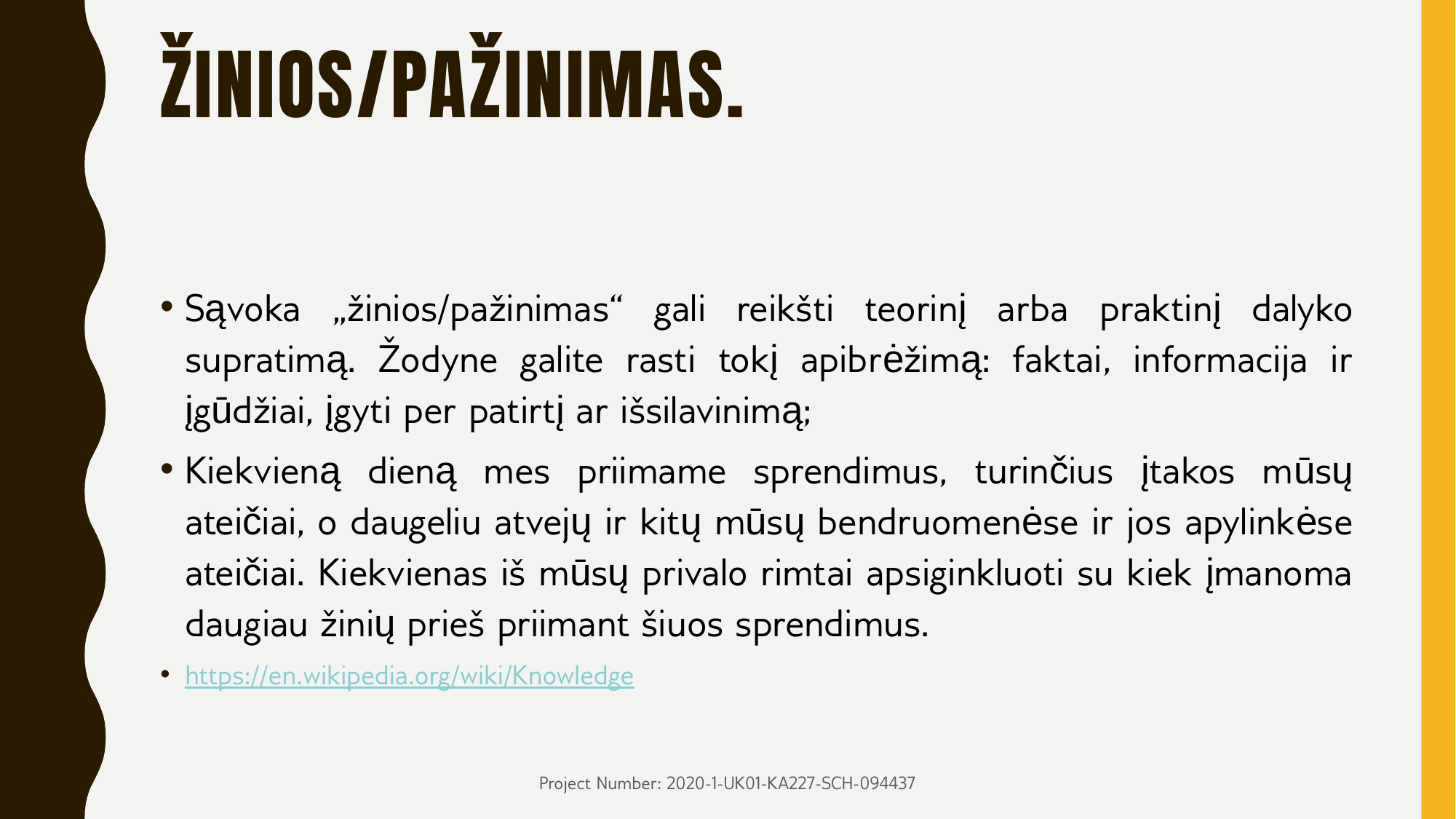

# ŽINIOS/PAŽINIMAS.
Sąvoka „žinios/pažinimas“ gali reikšti teorinį arba praktinį dalyko supratimą. Žodyne galite rasti tokį apibrėžimą: faktai, informacija ir įgūdžiai, įgyti per patirtį ar išsilavinimą;
Kiekvieną dieną mes priimame sprendimus, turinčius įtakos mūsų ateičiai, o daugeliu atvejų ir kitų mūsų bendruomenėse ir jos apylinkėse ateičiai. Kiekvienas iš mūsų privalo rimtai apsiginkluoti su kiek įmanoma daugiau žinių prieš priimant šiuos sprendimus.
https://en.wikipedia.org/wiki/Knowledge

Project Number: 2020-1-UK01-KA227-SCH-094437